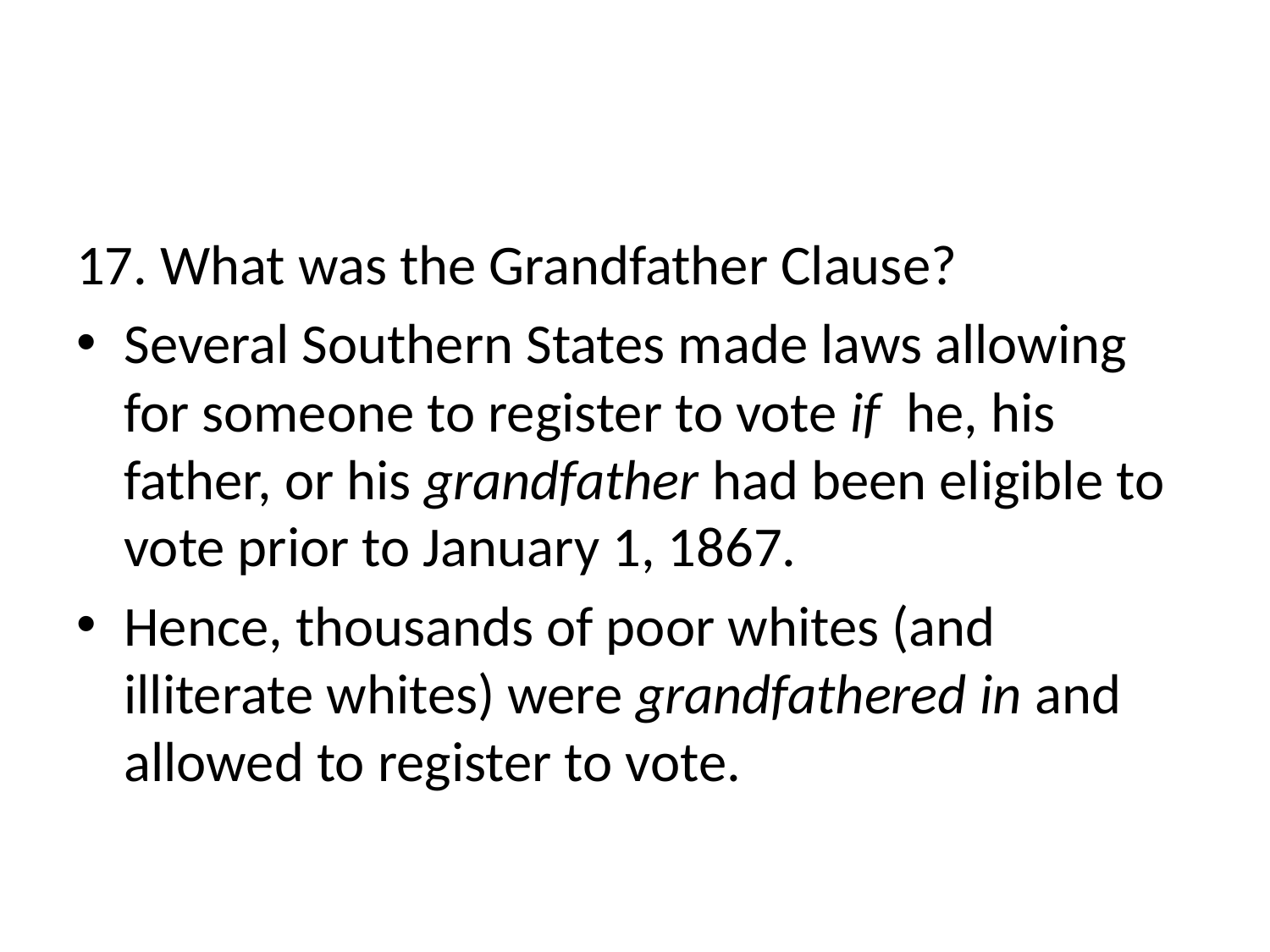

#
17. What was the Grandfather Clause?
Several Southern States made laws allowing for someone to register to vote if  he, his father, or his grandfather had been eligible to vote prior to January 1, 1867.
Hence, thousands of poor whites (and illiterate whites) were grandfathered in and allowed to register to vote.